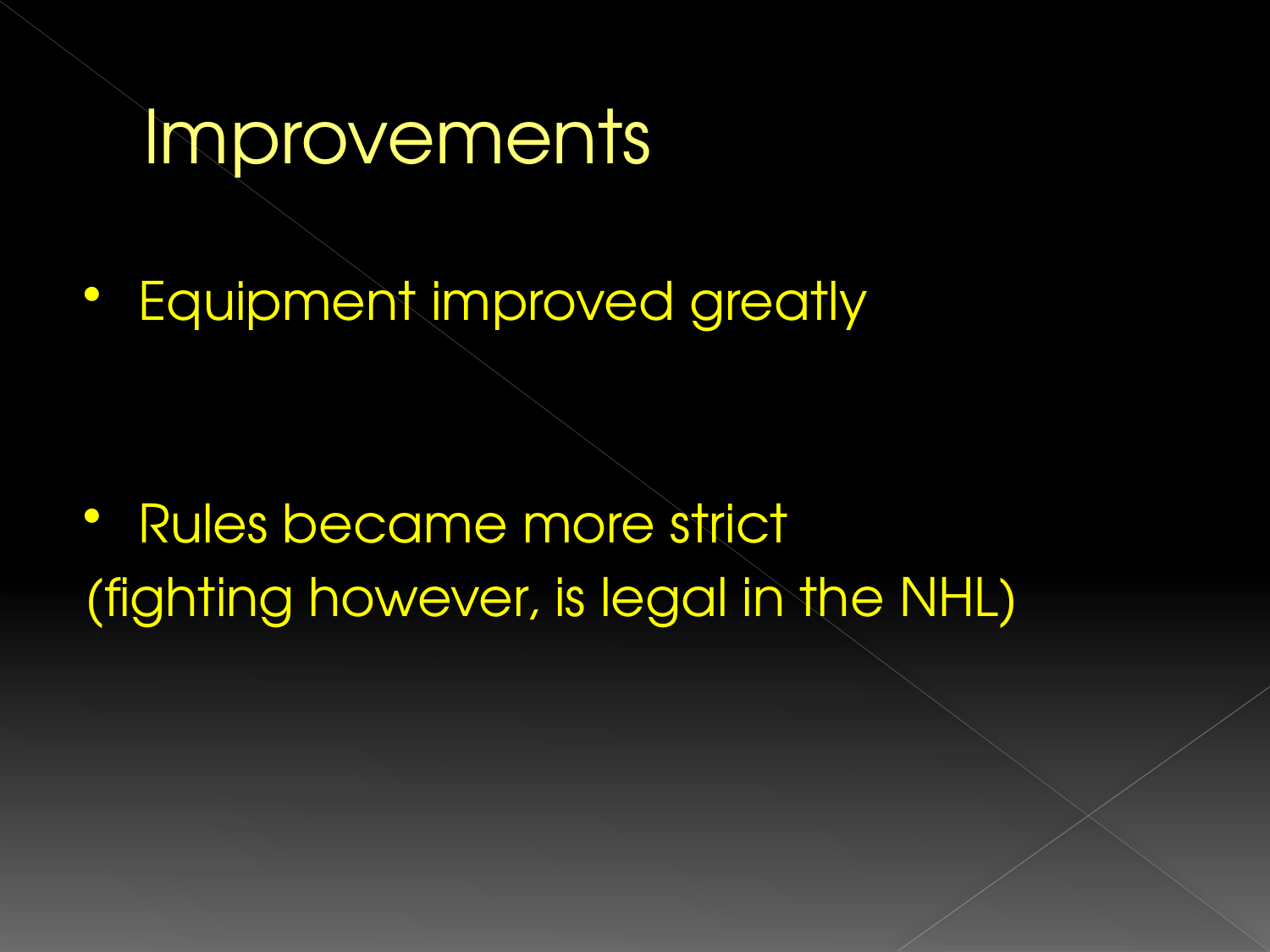

# Improvements
Equipment improved greatly

Rules became more strict
(fighting however, is legal in the NHL)